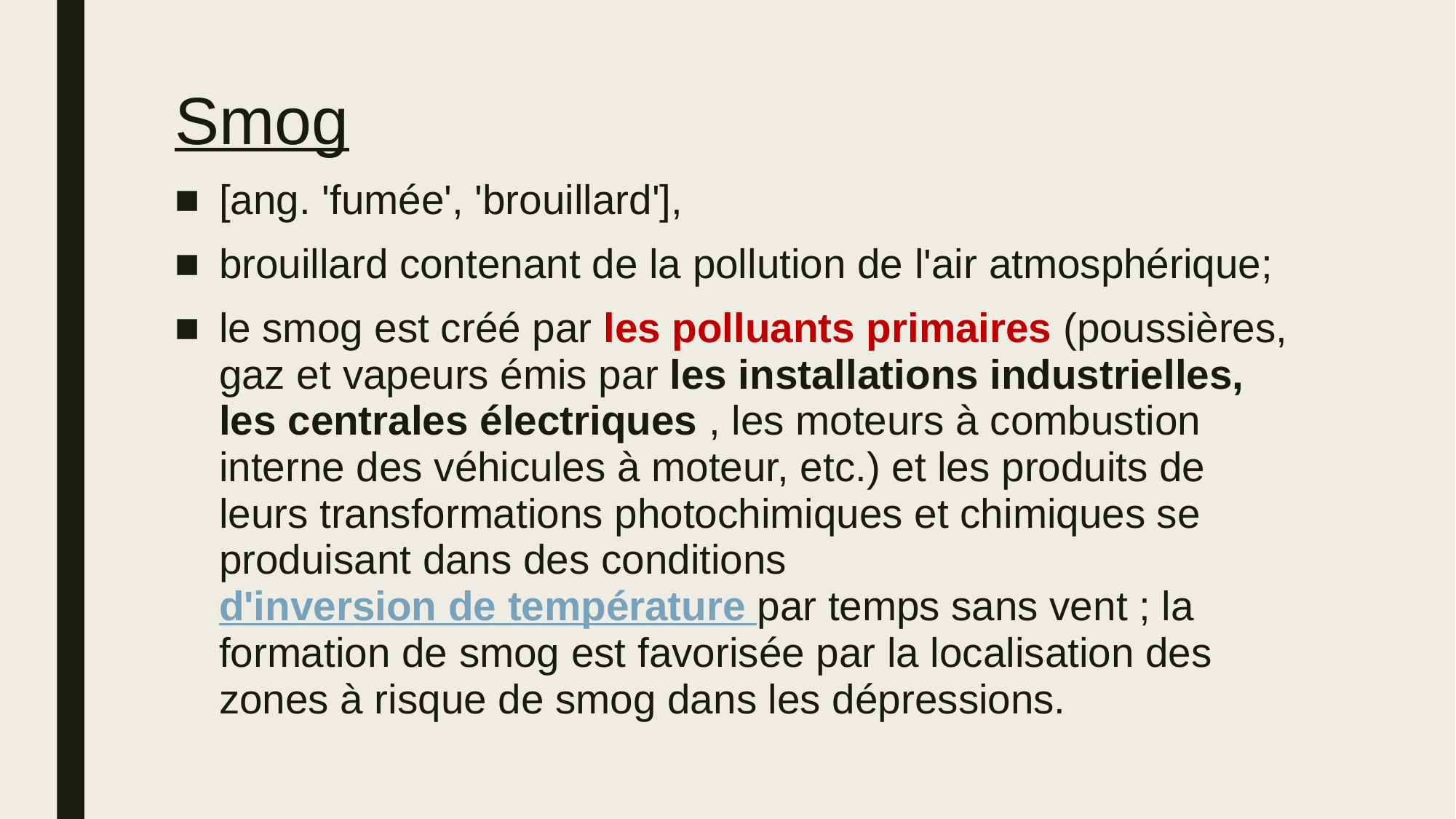

# Smog
[ang. 'fumée', 'brouillard'],
brouillard contenant de la pollution de l'air atmosphérique;
le smog est créé par les polluants primaires (poussières, gaz et vapeurs émis par les installations industrielles, les centrales électriques , les moteurs à combustion interne des véhicules à moteur, etc.) et les produits de leurs transformations photochimiques et chimiques se produisant dans des conditions d'inversion de température par temps sans vent ; la formation de smog est favorisée par la localisation des zones à risque de smog dans les dépressions.